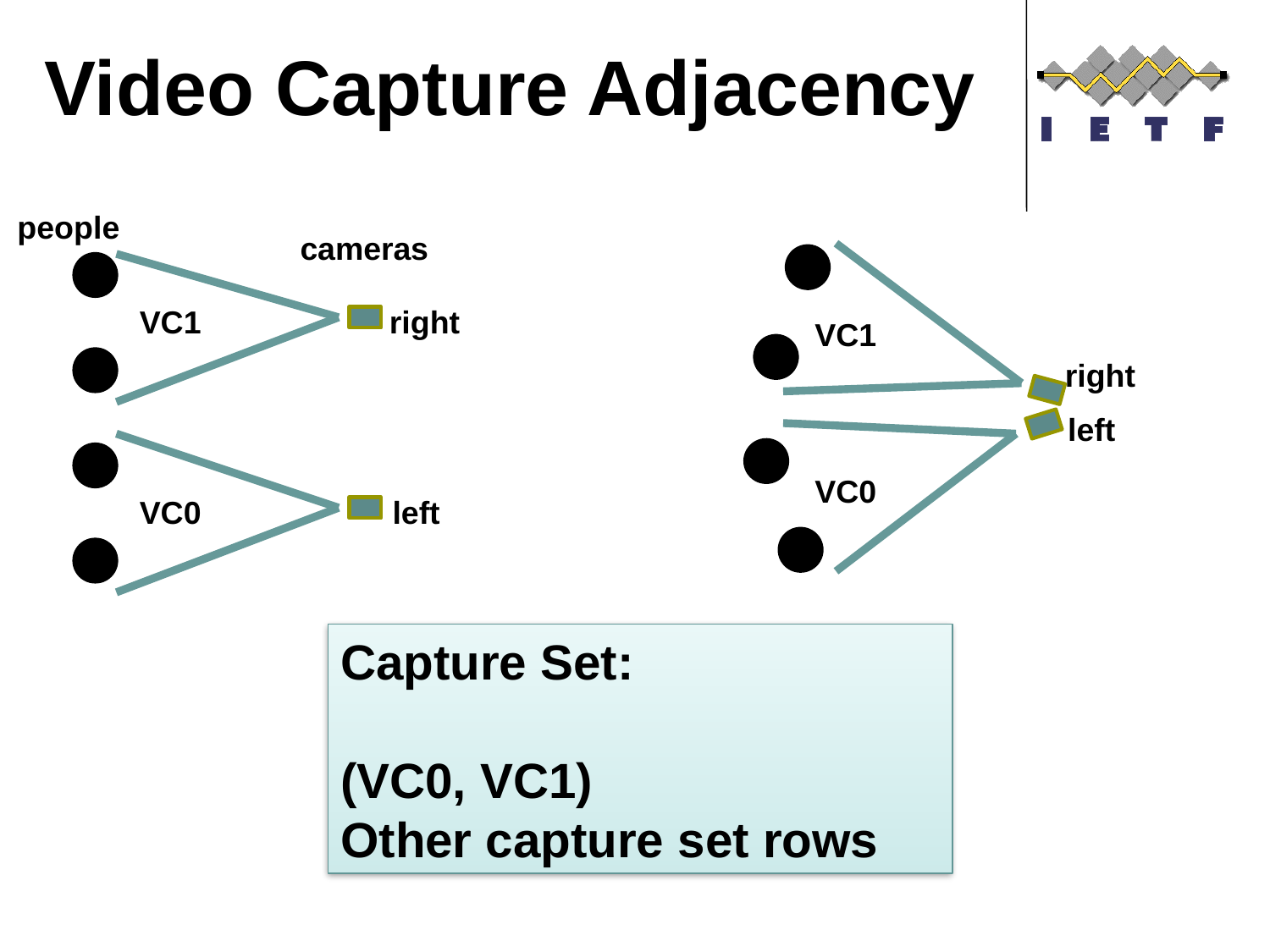

# Video Capture Adjacency
people
cameras

VC1
right

VC1

right

left

VC0
VC0
left

Capture Set:

(VC0, VC1)
Other capture set rows